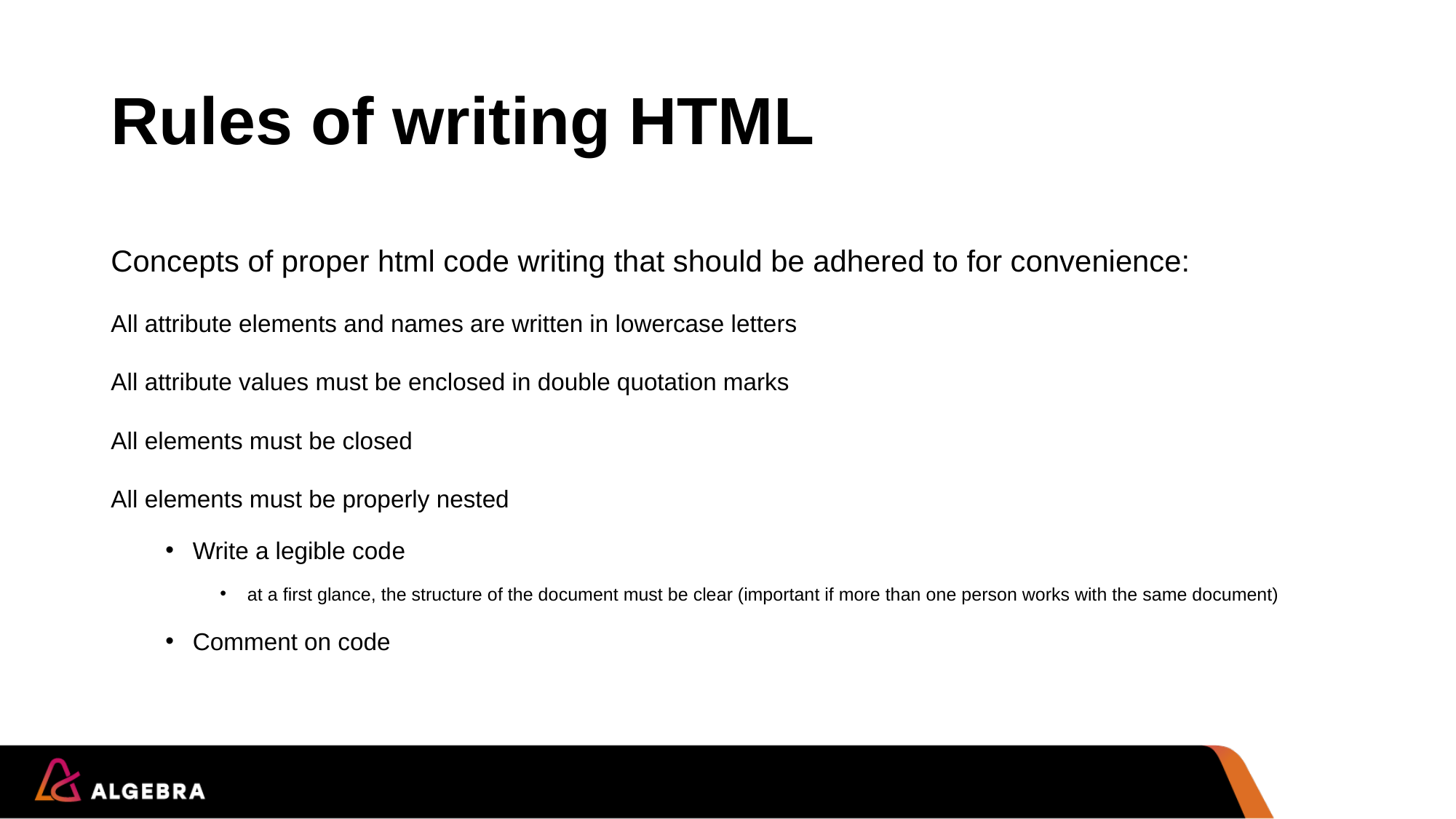

# Rules of writing HTML
Concepts of proper html code writing that should be adhered to for convenience:
All attribute elements and names are written in lowercase letters
All attribute values must be enclosed in double quotation marks
All elements must be closed
All elements must be properly nested
Write a legible code
at a first glance, the structure of the document must be clear (important if more than one person works with the same document)
Comment on code